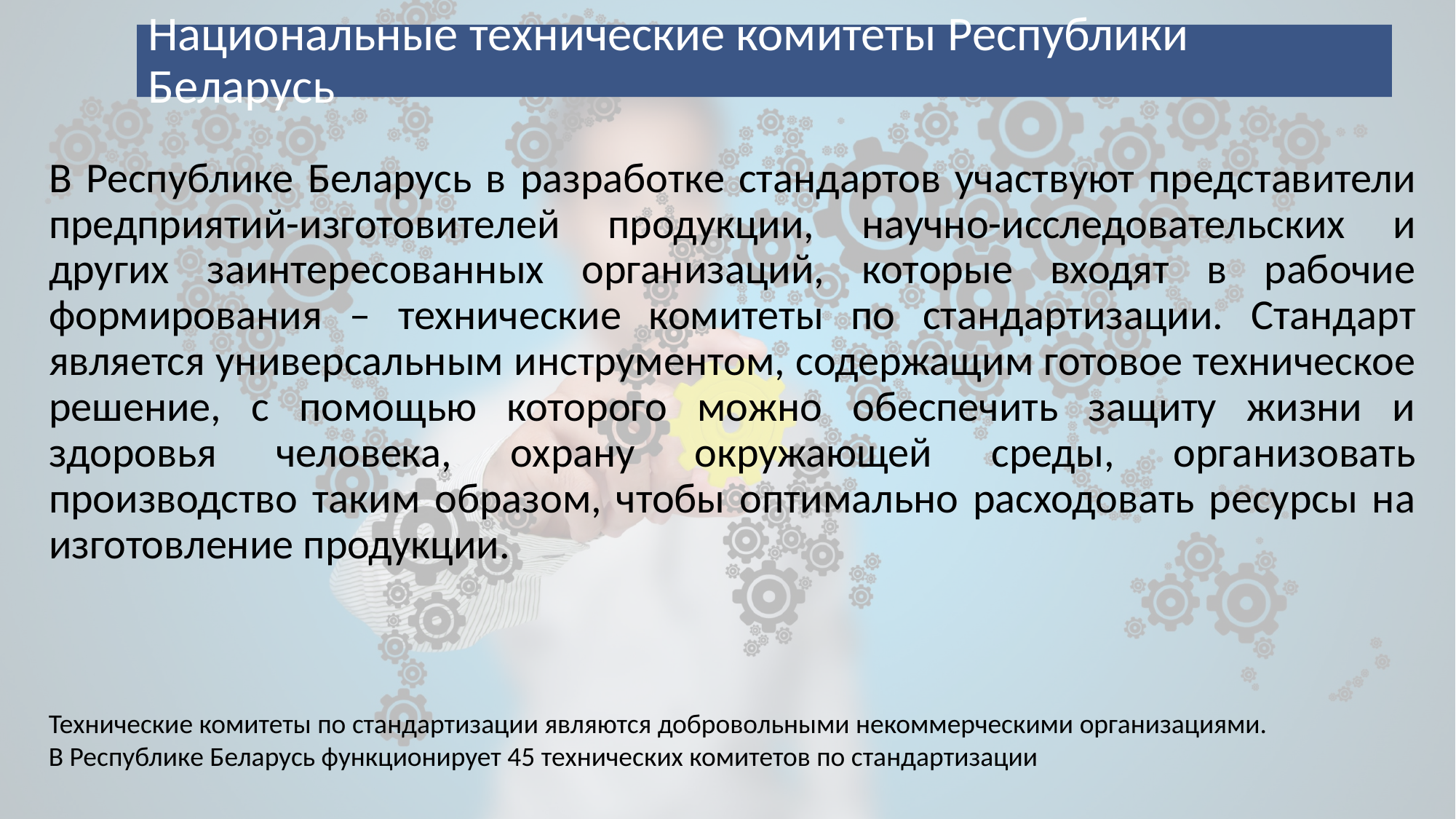

# Национальные технические комитеты Республики Беларусь
В Республике Беларусь в разработке стандартов участвуют представители предприятий-изготовителей продукции, научно-исследовательских и других заинтересованных организаций, которые входят в рабочие формирования – технические комитеты по стандартизации. Стандарт является универсальным инструментом, содержащим готовое техническое решение, с помощью которого можно обеспечить защиту жизни и здоровья человека, охрану окружающей среды, организовать производство таким образом, чтобы оптимально расходовать ресурсы на изготовление продукции.
Технические комитеты по стандартизации являются добровольными некоммерческими организациями.
В Республике Беларусь функционирует 45 технических комитетов по стандартизации